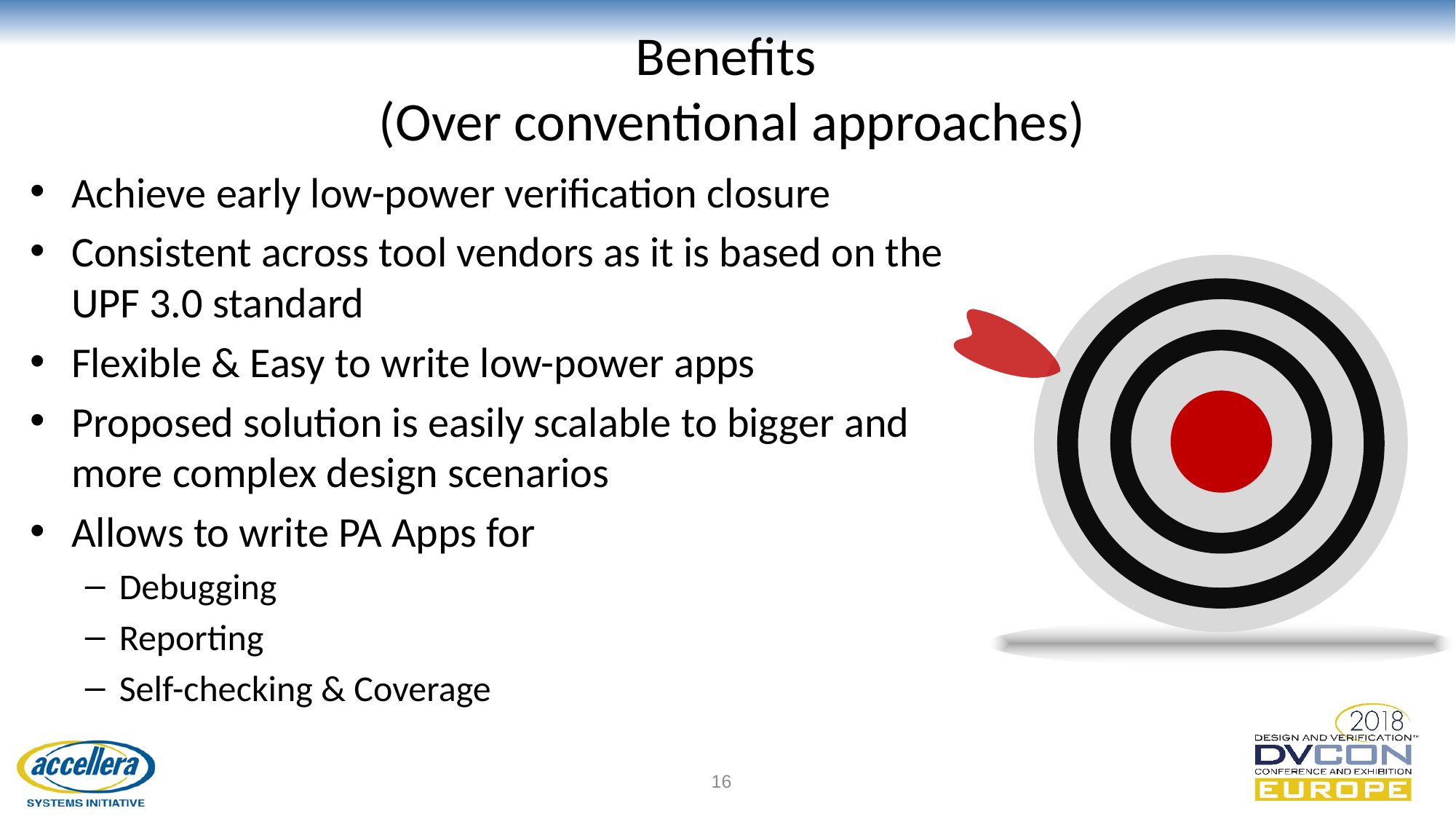

# Benefits (Over conventional approaches)
Achieve early low-power verification closure
Consistent across tool vendors as it is based on the UPF 3.0 standard
Flexible & Easy to write low-power apps
Proposed solution is easily scalable to bigger and more complex design scenarios
Allows to write PA Apps for
Debugging
Reporting
Self-checking & Coverage

16